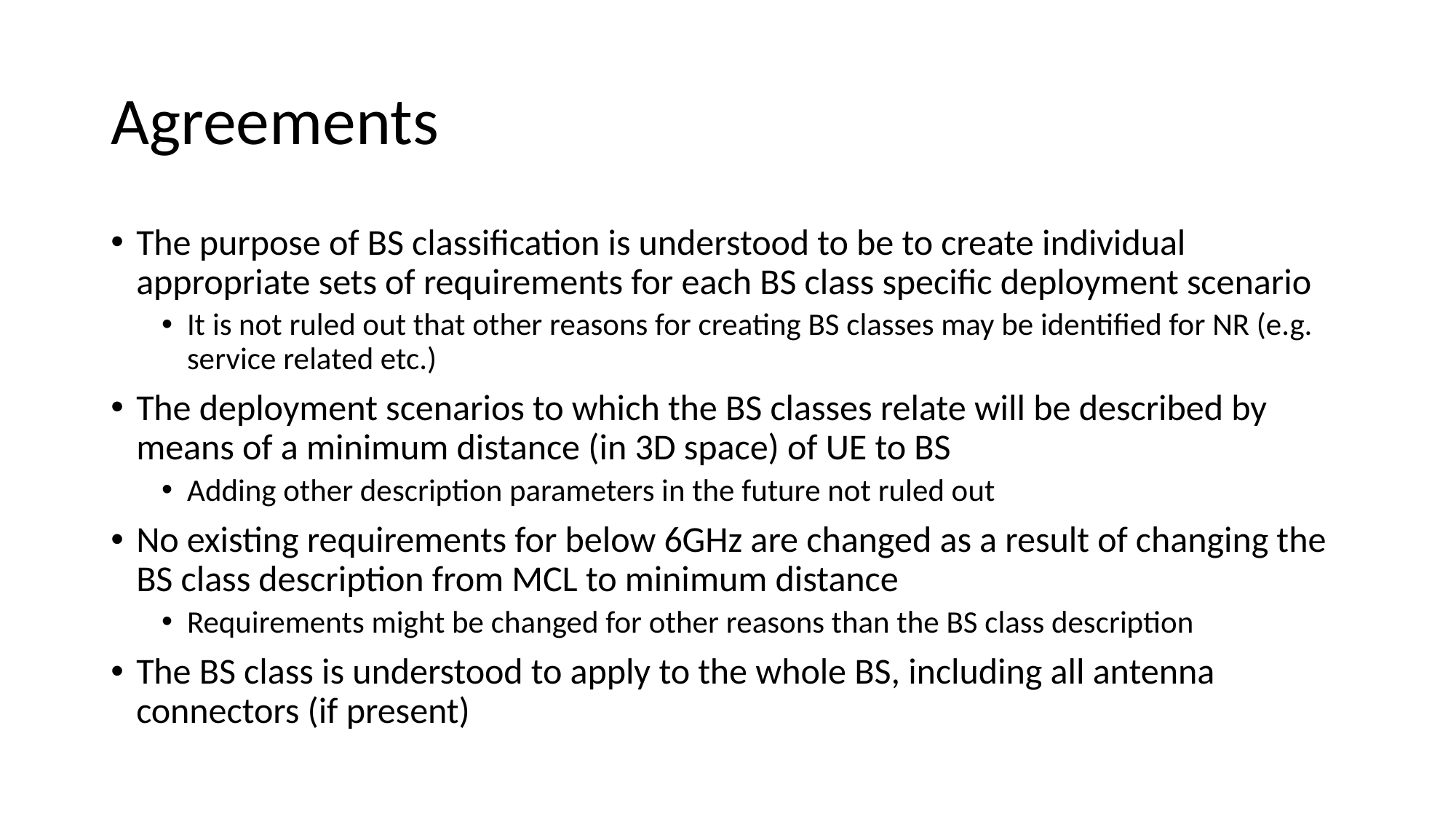

# Agreements
The purpose of BS classification is understood to be to create individual appropriate sets of requirements for each BS class specific deployment scenario
It is not ruled out that other reasons for creating BS classes may be identified for NR (e.g. service related etc.)
The deployment scenarios to which the BS classes relate will be described by means of a minimum distance (in 3D space) of UE to BS
Adding other description parameters in the future not ruled out
No existing requirements for below 6GHz are changed as a result of changing the BS class description from MCL to minimum distance
Requirements might be changed for other reasons than the BS class description
The BS class is understood to apply to the whole BS, including all antenna connectors (if present)